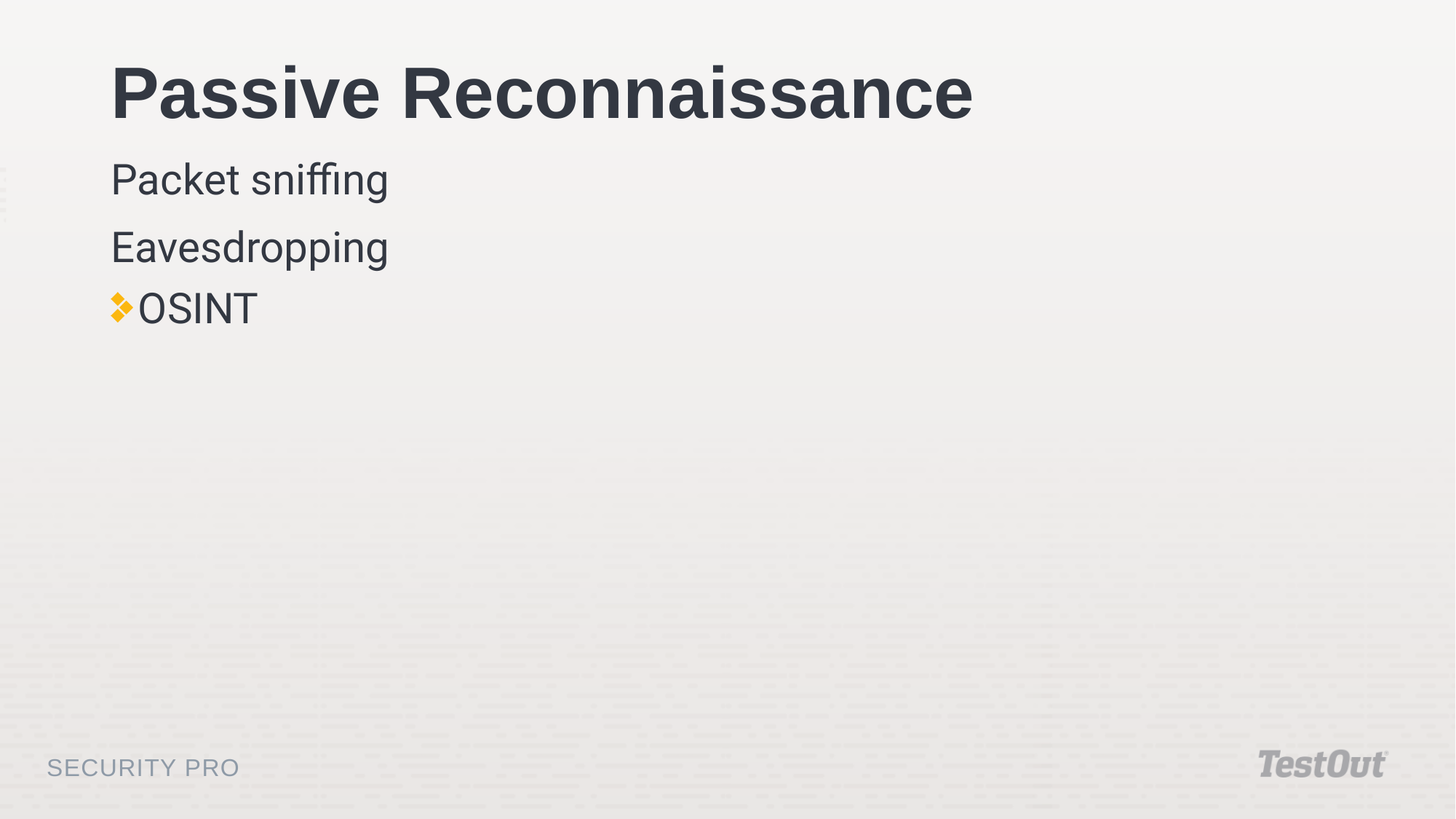

# Passive Reconnaissance
Packet sniffing
Eavesdropping
OSINT
Security Pro